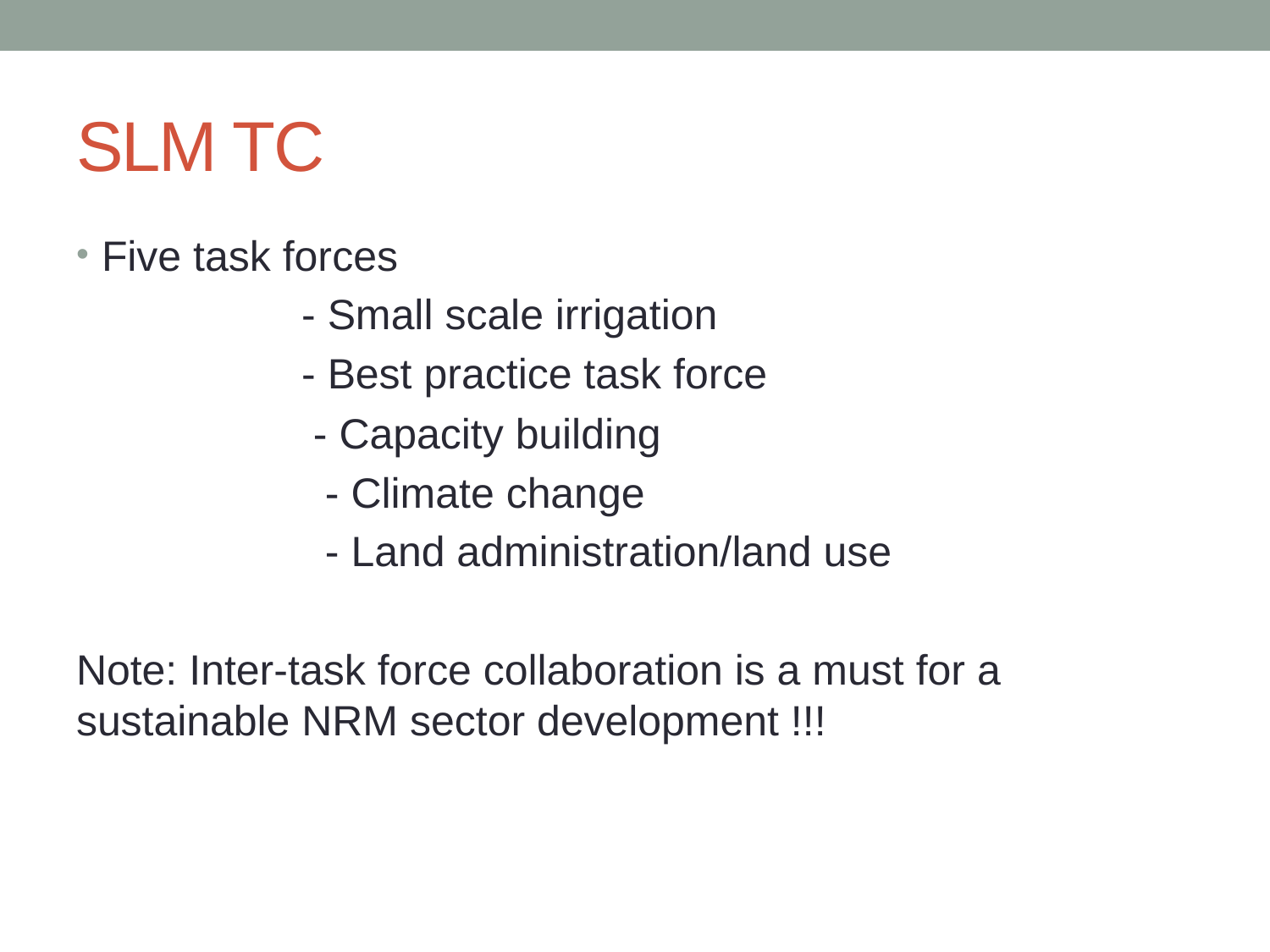

# SLM TC
Five task forces
                   - Small scale irrigation
                   - Best practice task force
                    - Capacity building
                     - Climate change
                     - Land administration/land use

Note: Inter-task force collaboration is a must for a sustainable NRM sector development !!!